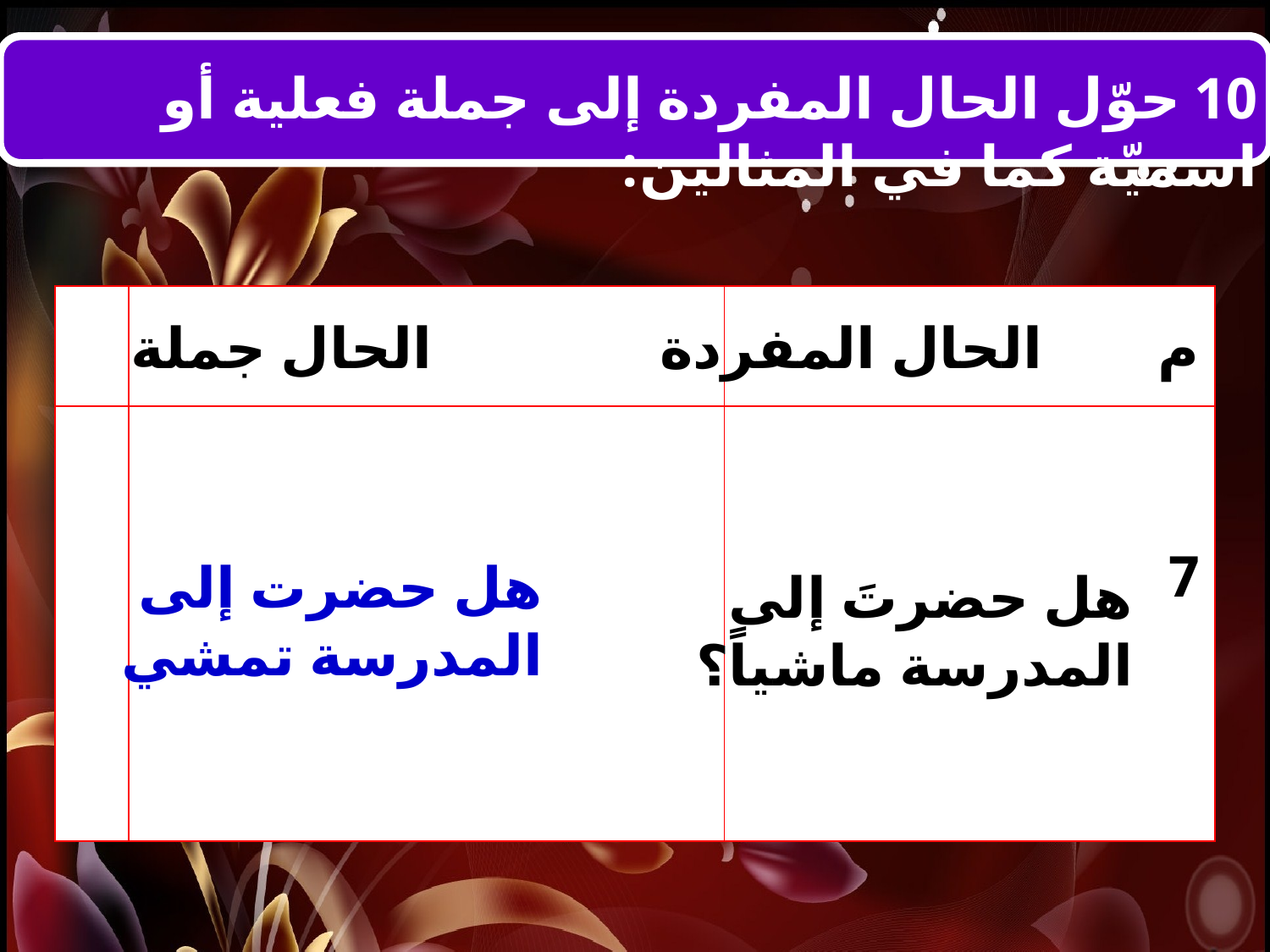

10 حوّل الحال المفردة إلى جملة فعلية أو اسميّة كما في المثالين:
|  |  |  |
| --- | --- | --- |
|  |  |  |
الحال جملة
الحال المفردة
م
7
هل حضرت إلى المدرسة تمشي
هل حضرتَ إلى المدرسة ماشياً؟